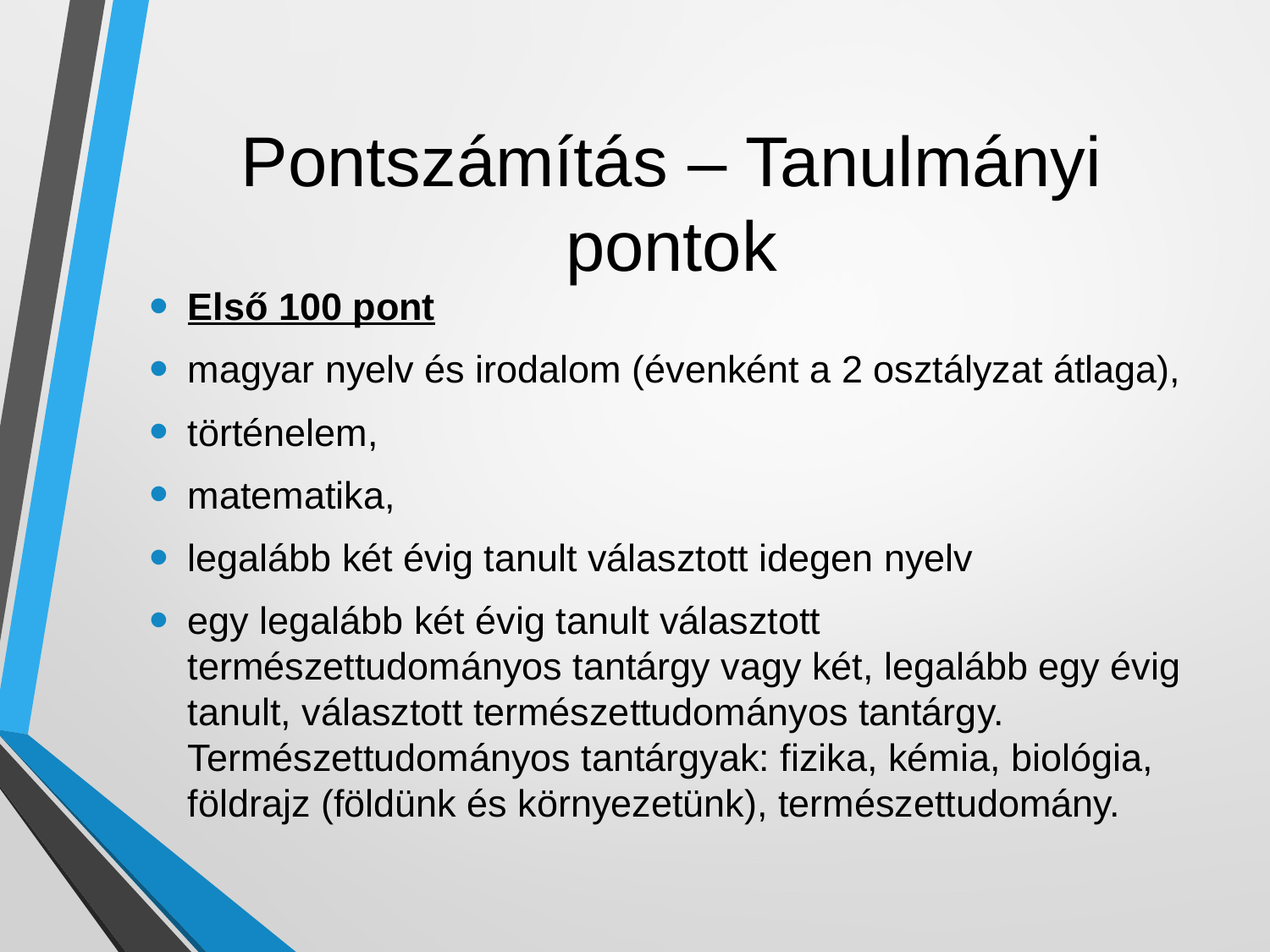

# Pontszámítás – Tanulmányi pontok
Első 100 pont
magyar nyelv és irodalom (évenként a 2 osztályzat átlaga),
történelem,
matematika,
legalább két évig tanult választott idegen nyelv
egy legalább két évig tanult választott természettudományos tantárgy vagy két, legalább egy évig tanult, választott természettudományos tantárgy. Természettudományos tantárgyak: fizika, kémia, biológia, földrajz (földünk és környezetünk), természettudomány.